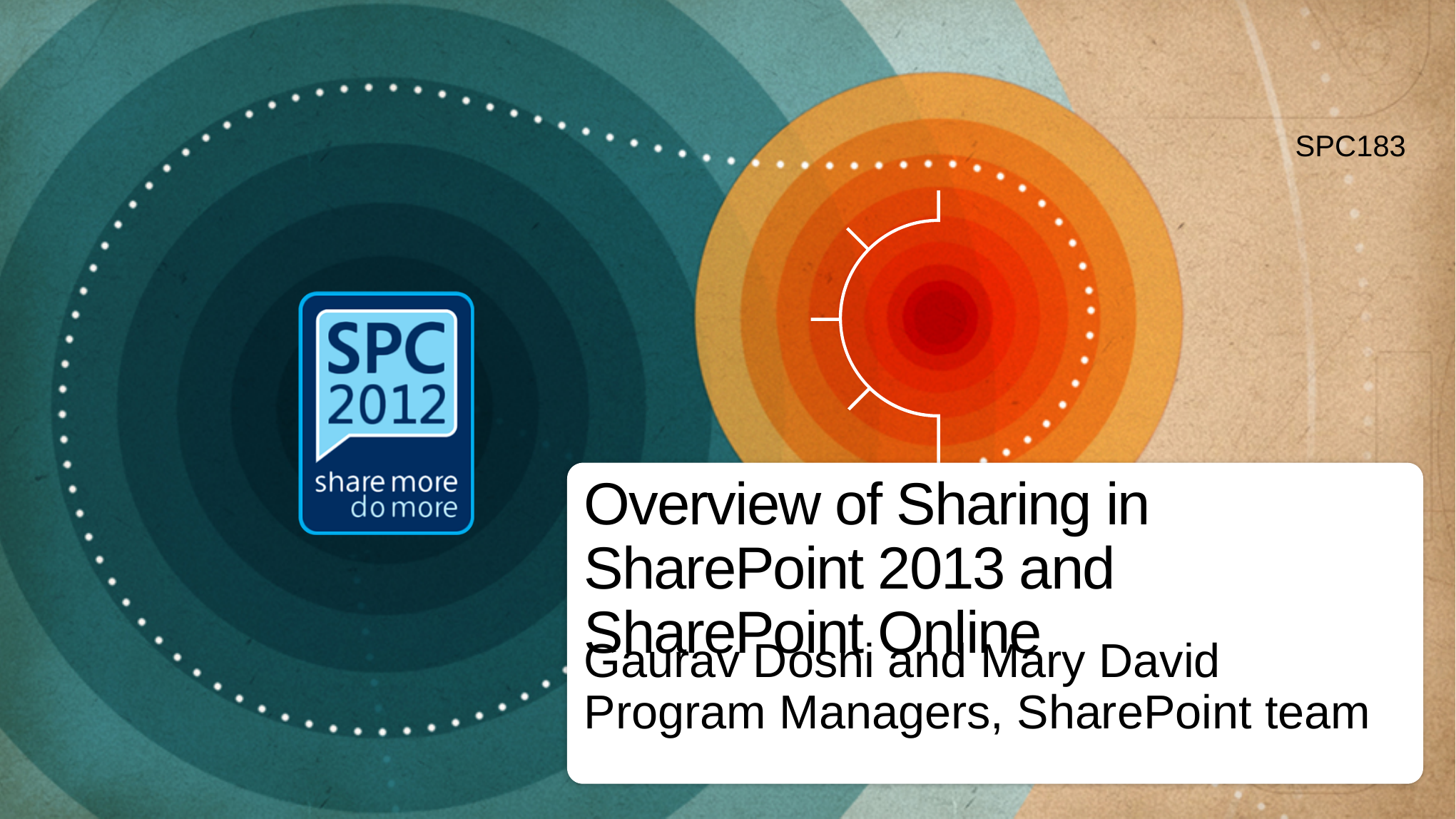

SPC183
# Overview of Sharing in SharePoint 2013 and SharePoint Online
Gaurav Doshi and Mary David
Program Managers, SharePoint team